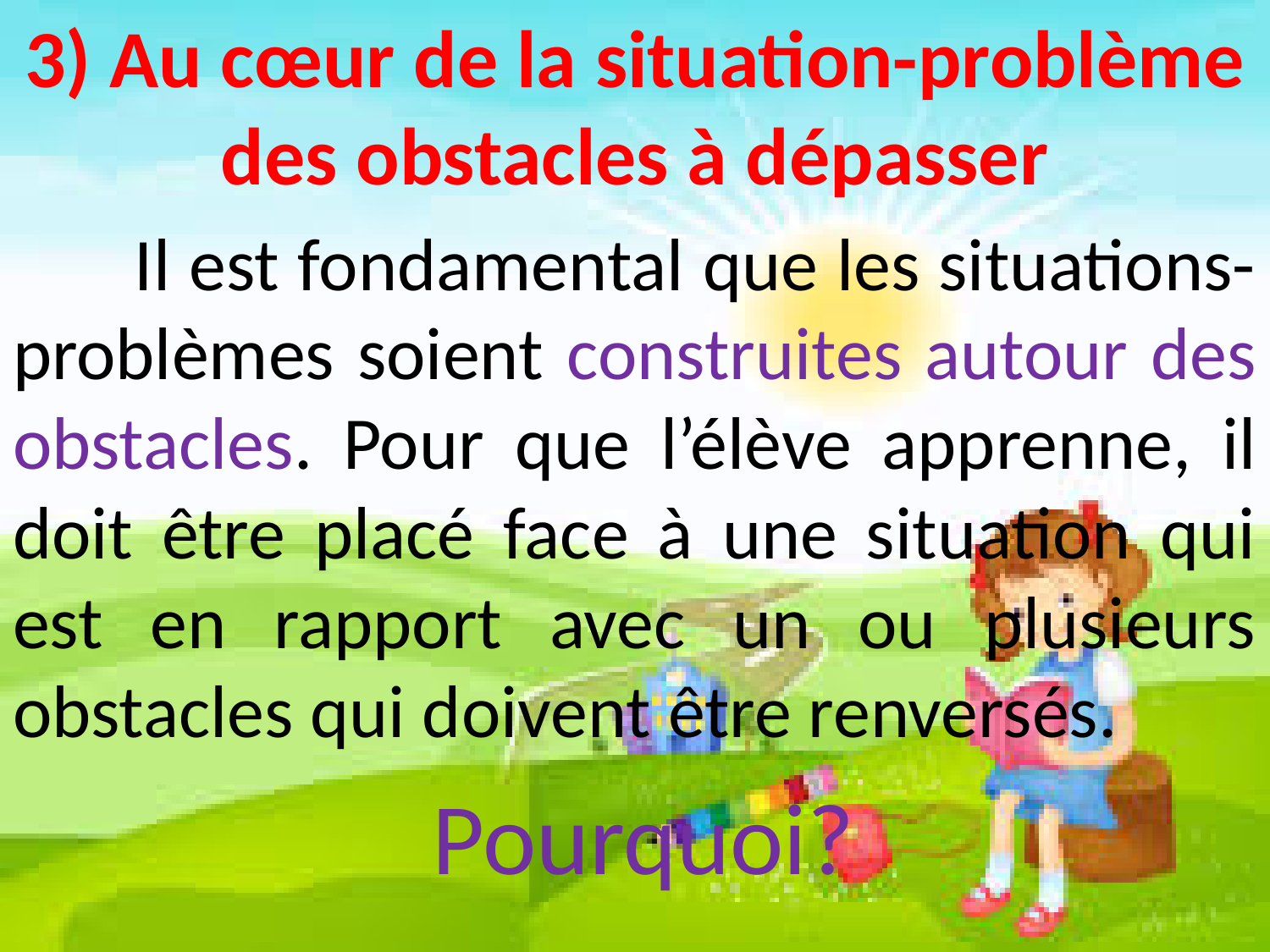

3) Au cœur de la situation-problème des obstacles à dépasser
	Il est fondamental que les situations- problèmes soient construites autour des obstacles. Pour que l’élève apprenne, il doit être placé face à une situation qui est en rapport avec un ou plusieurs obstacles qui doivent être renversés.
 Pourquoi?